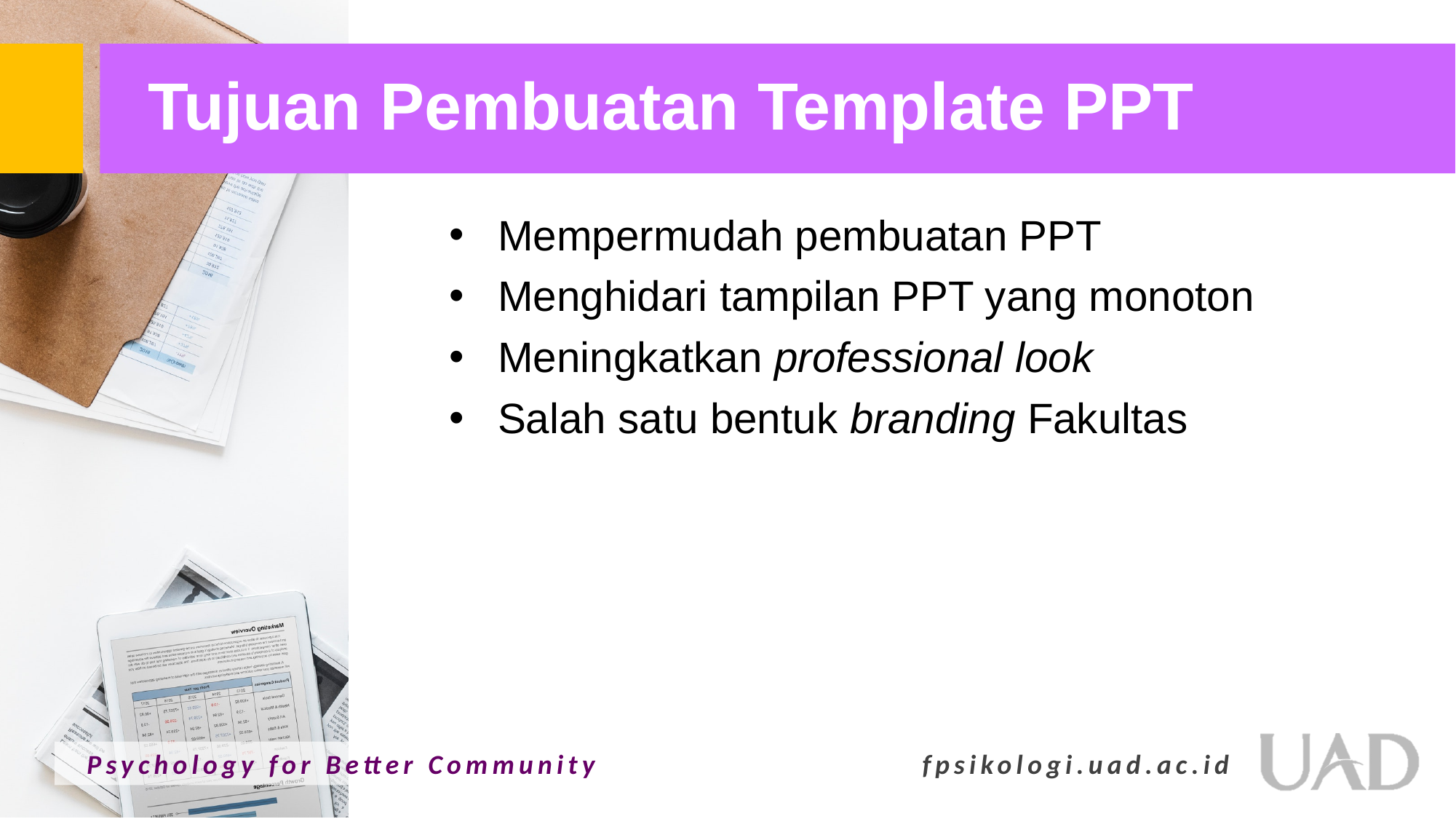

# Tujuan Pembuatan Template PPT
Mempermudah pembuatan PPT
Menghidari tampilan PPT yang monoton
Meningkatkan professional look
Salah satu bentuk branding Fakultas